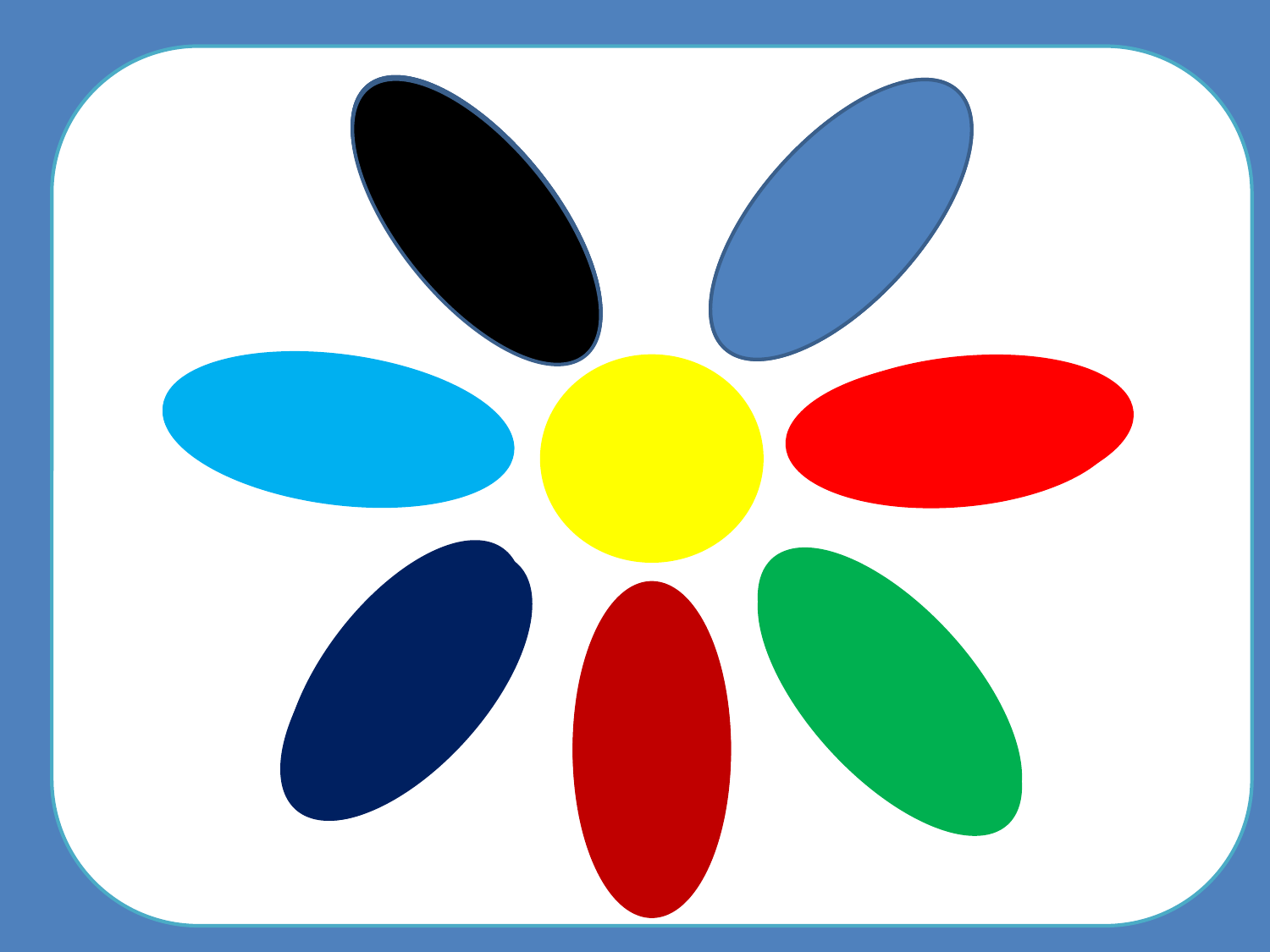

Утка
мандаринка

Махаон

Ряска

Тигр

Лотос
Лиственница

Пихта

#